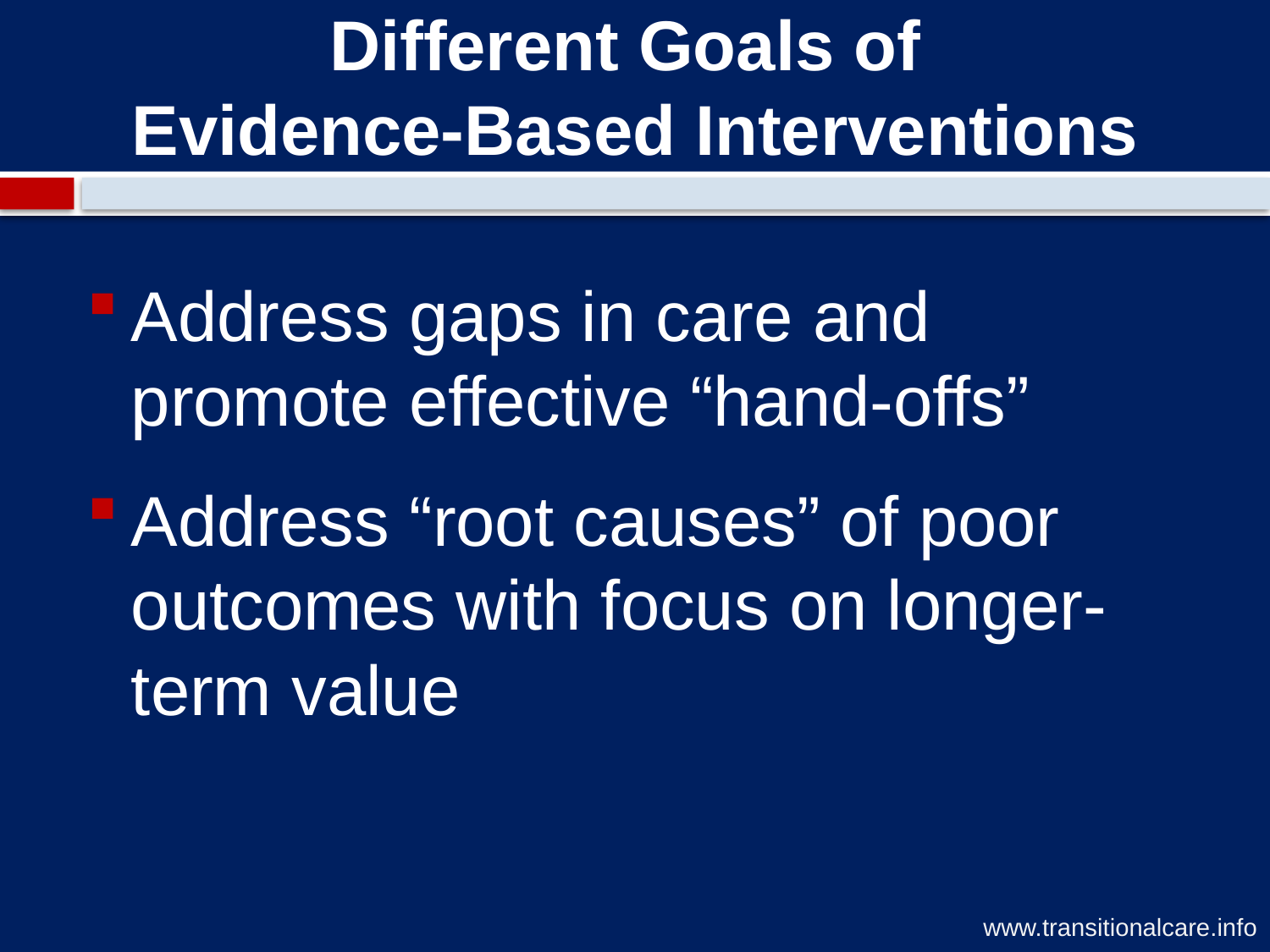

# Different Goals of Evidence-Based Interventions
Address gaps in care and promote effective “hand-offs”
Address “root causes” of poor outcomes with focus on longer-term value

www.transitionalcare.info